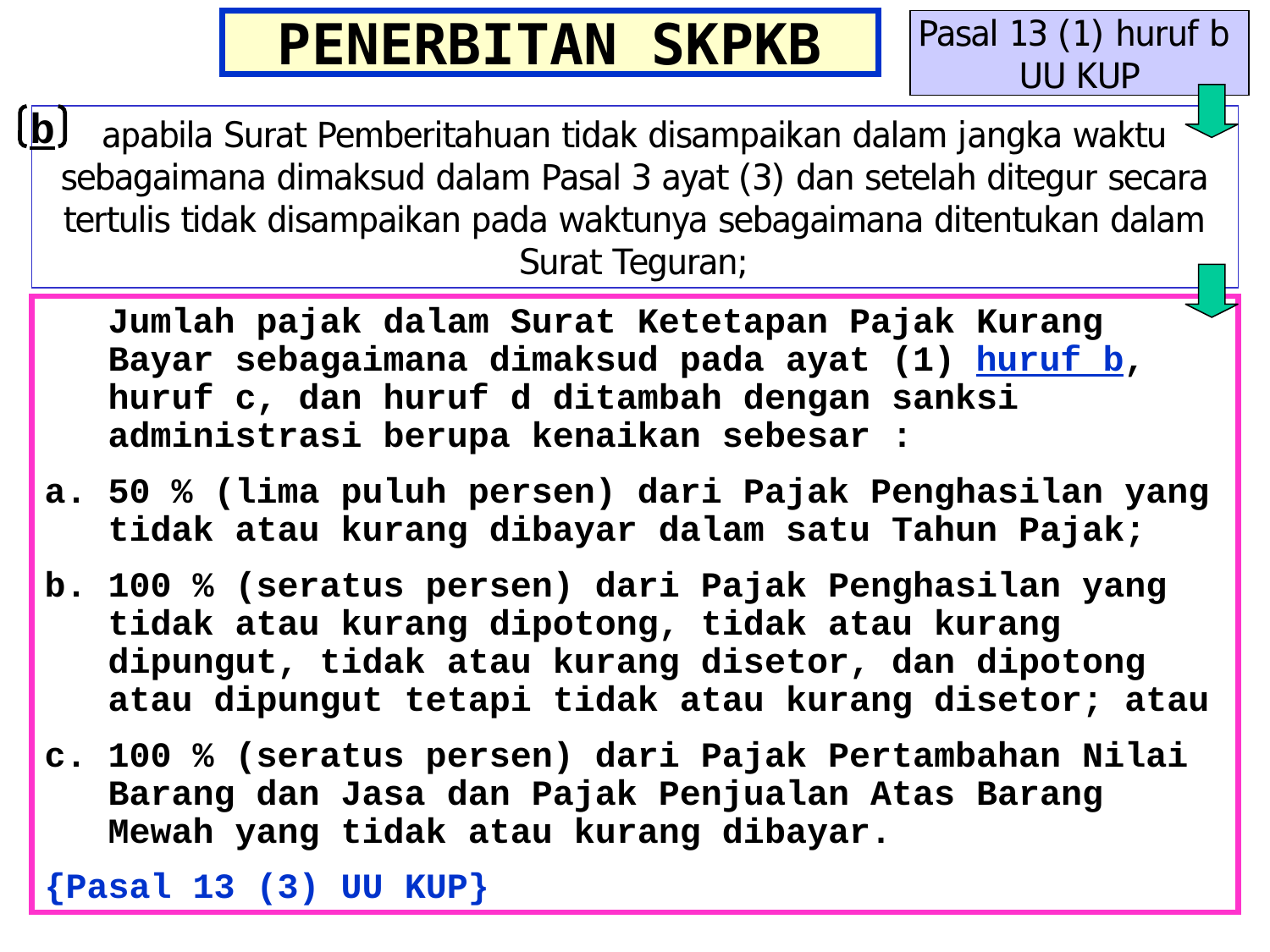

# PENERBITAN SKPKB
Pasal 13 (1) huruf b
UU KUP

apabila Surat Pemberitahuan tidak disampaikan dalam jangka waktu sebagaimana dimaksud dalam Pasal 3 ayat (3) dan setelah ditegur secara tertulis tidak disampaikan pada waktunya sebagaimana ditentukan dalam Surat Teguran;
b

	Jumlah pajak dalam Surat Ketetapan Pajak Kurang Bayar sebagaimana dimaksud pada ayat (1) huruf b, huruf c, dan huruf d ditambah dengan sanksi administrasi berupa kenaikan sebesar :
50 % (lima puluh persen) dari Pajak Penghasilan yang tidak atau kurang dibayar dalam satu Tahun Pajak;
100 % (seratus persen) dari Pajak Penghasilan yang tidak atau kurang dipotong, tidak atau kurang dipungut, tidak atau kurang disetor, dan dipotong atau dipungut tetapi tidak atau kurang disetor; atau
100 % (seratus persen) dari Pajak Pertambahan Nilai Barang dan Jasa dan Pajak Penjualan Atas Barang Mewah yang tidak atau kurang dibayar.
{Pasal 13 (3) UU KUP}